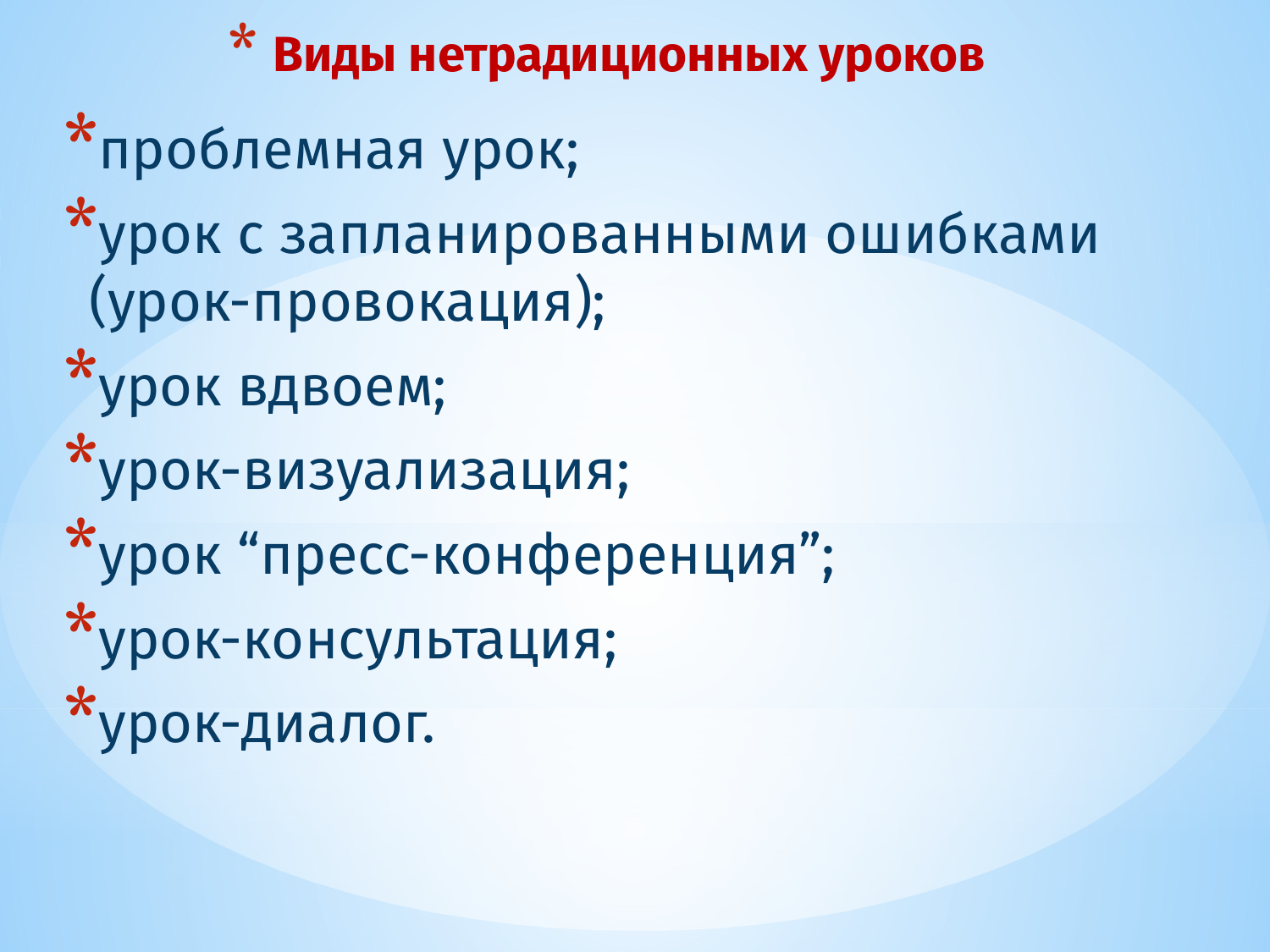

# Виды нетрадиционных уроков
проблемная урок;
урок с запланированными ошибками (урок-провокация);
урок вдвоем;
урок-визуализация;
урок “пресс-конференция”;
урок-консультация;
урок-диалог.